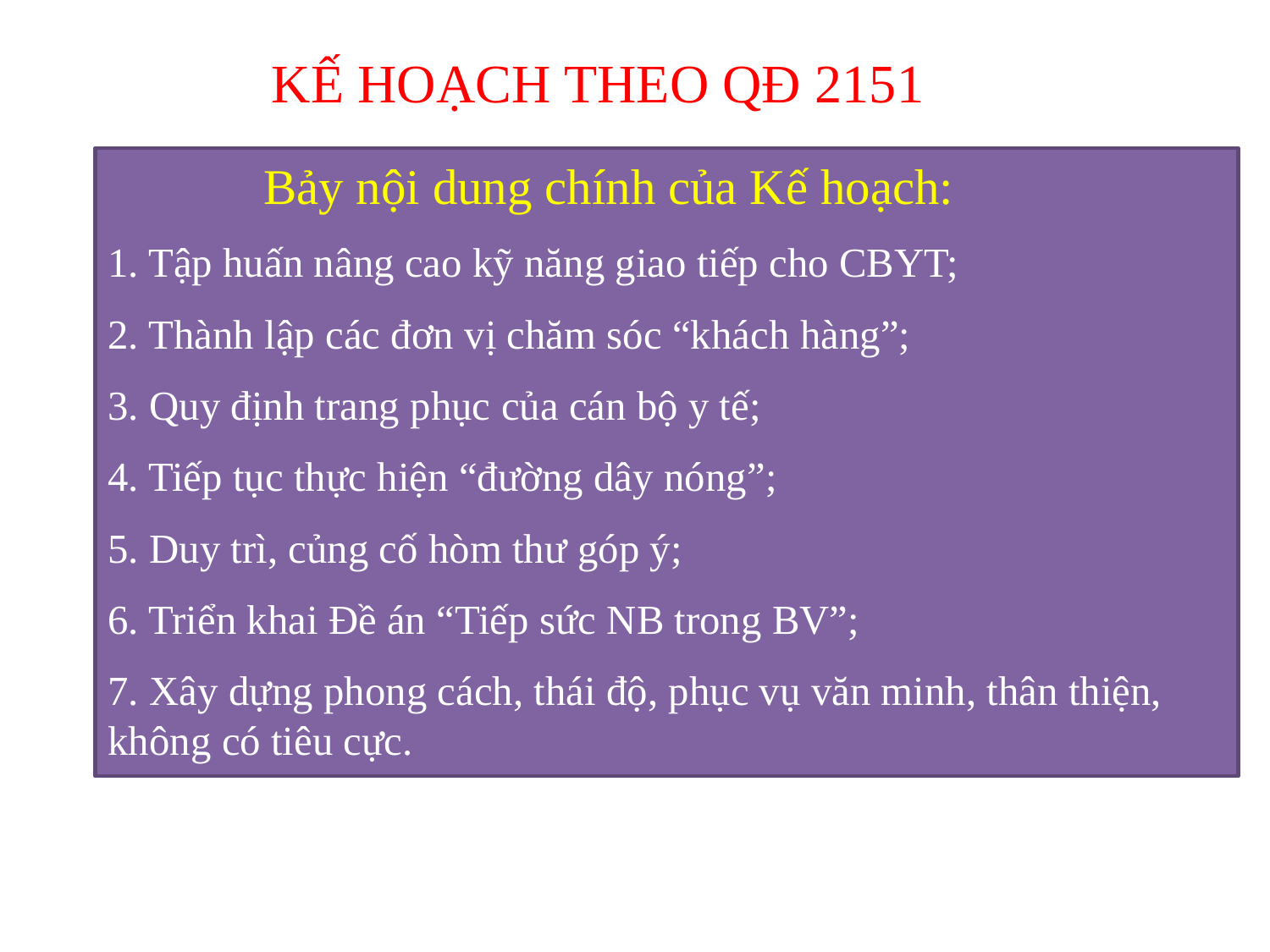

# KẾ HOẠCH THEO QĐ 2151
                Bảy nội dung chính của Kế hoạch:
1. Tập huấn nâng cao kỹ năng giao tiếp cho CBYT;
2. Thành lập các đơn vị chăm sóc “khách hàng”;
3. Quy định trang phục của cán bộ y tế;
4. Tiếp tục thực hiện “đường dây nóng”;
5. Duy trì, củng cố hòm thư góp ý;
6. Triển khai Đề án “Tiếp sức NB trong BV”;
7. Xây dựng phong cách, thái độ, phục vụ văn minh, thân thiện, không có tiêu cực.